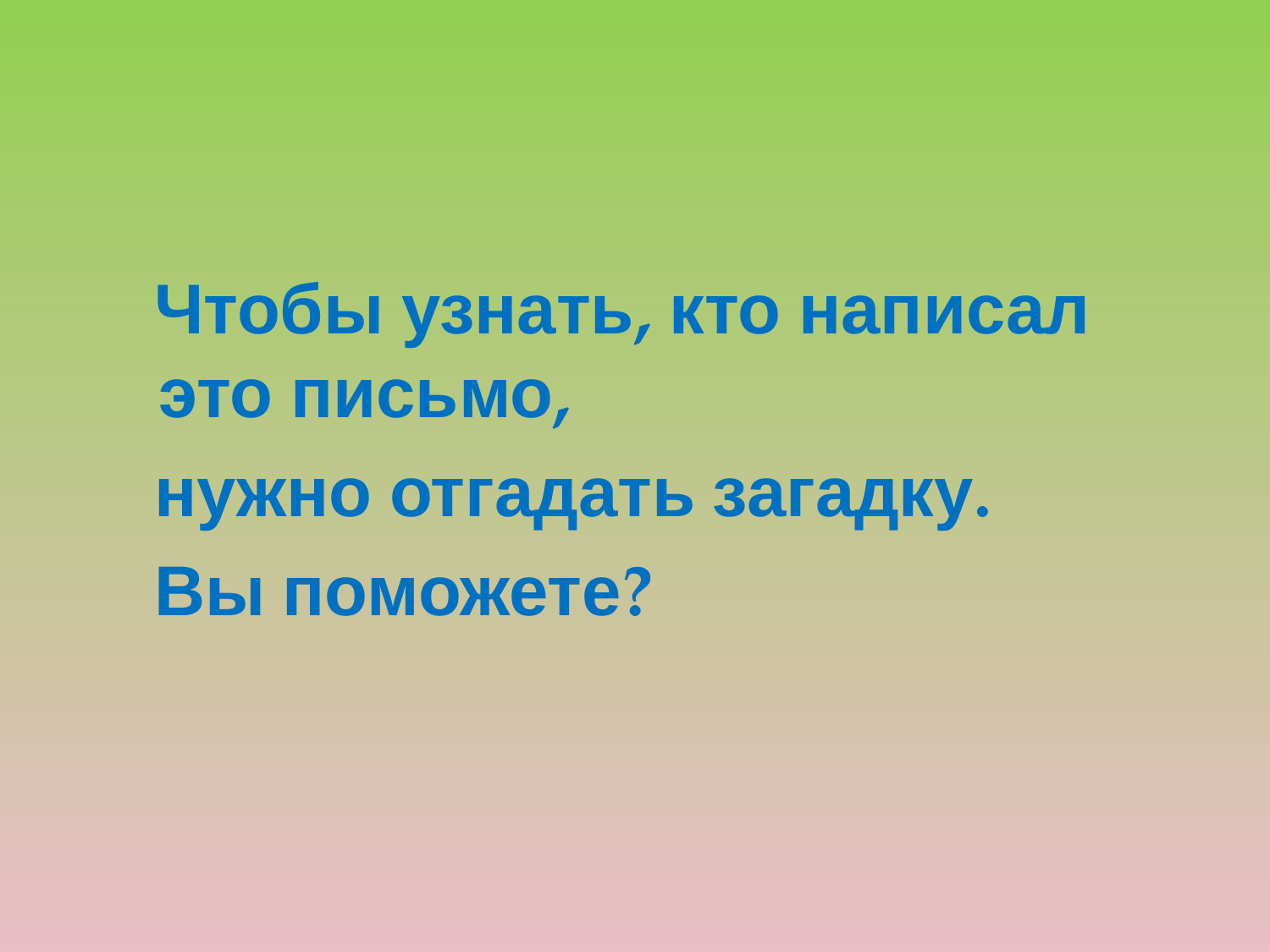

Чтобы узнать, кто написал это письмо,
   нужно отгадать загадку.
   Вы поможете?